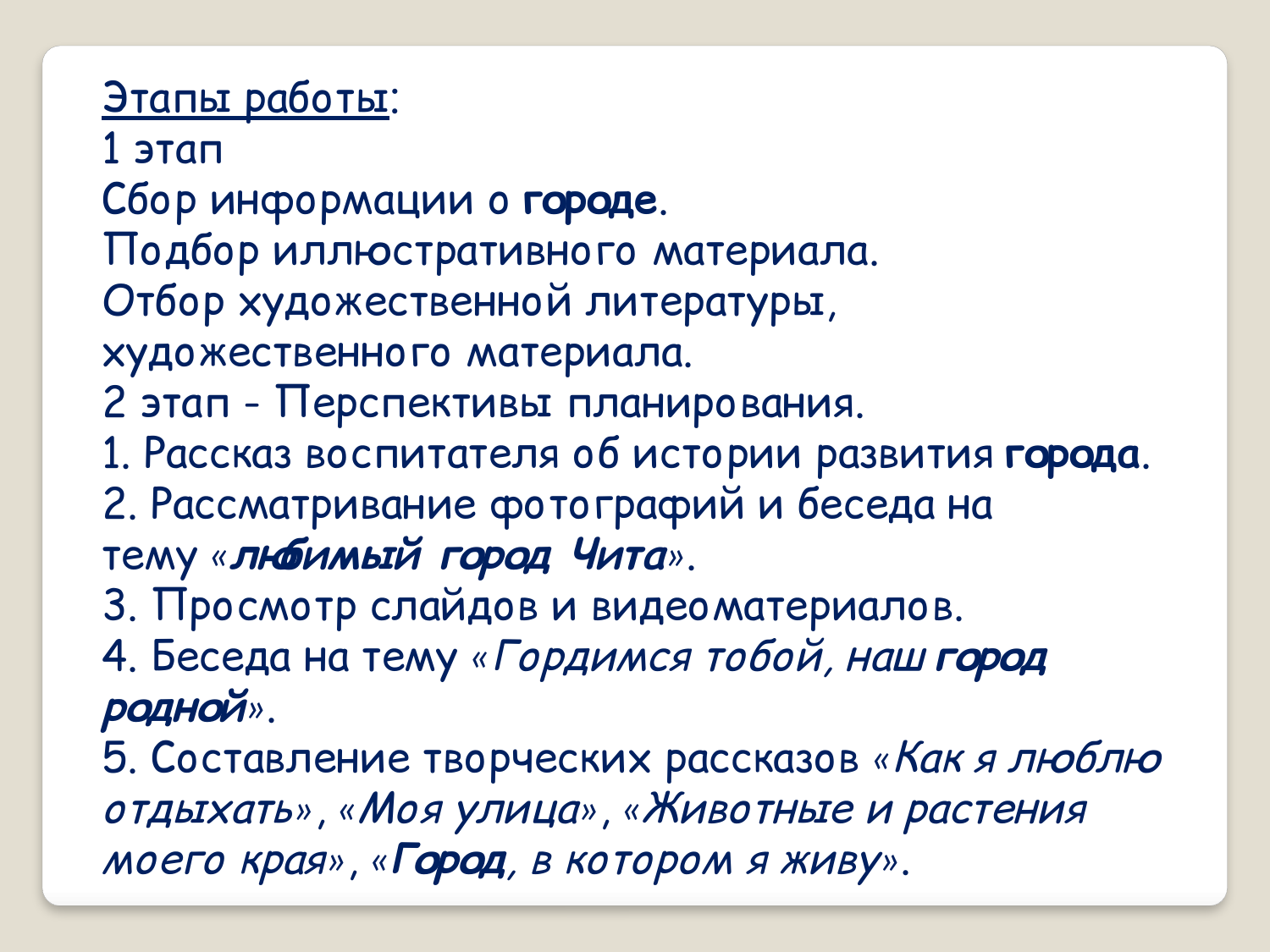

Этапы работы:
1 этап
Сбор информации о городе.
Подбор иллюстративного материала.
Отбор художественной литературы, художественного материала.
2 этап - Перспективы планирования.
1. Рассказ воспитателя об истории развития города.
2. Рассматривание фотографий и беседа на тему «любимый город Чита».
3. Просмотр слайдов и видеоматериалов.
4. Беседа на тему «Гордимся тобой, наш город родной».
5. Составление творческих рассказов «Как я люблю отдыхать», «Моя улица», «Животные и растения моего края», «Город, в котором я живу».